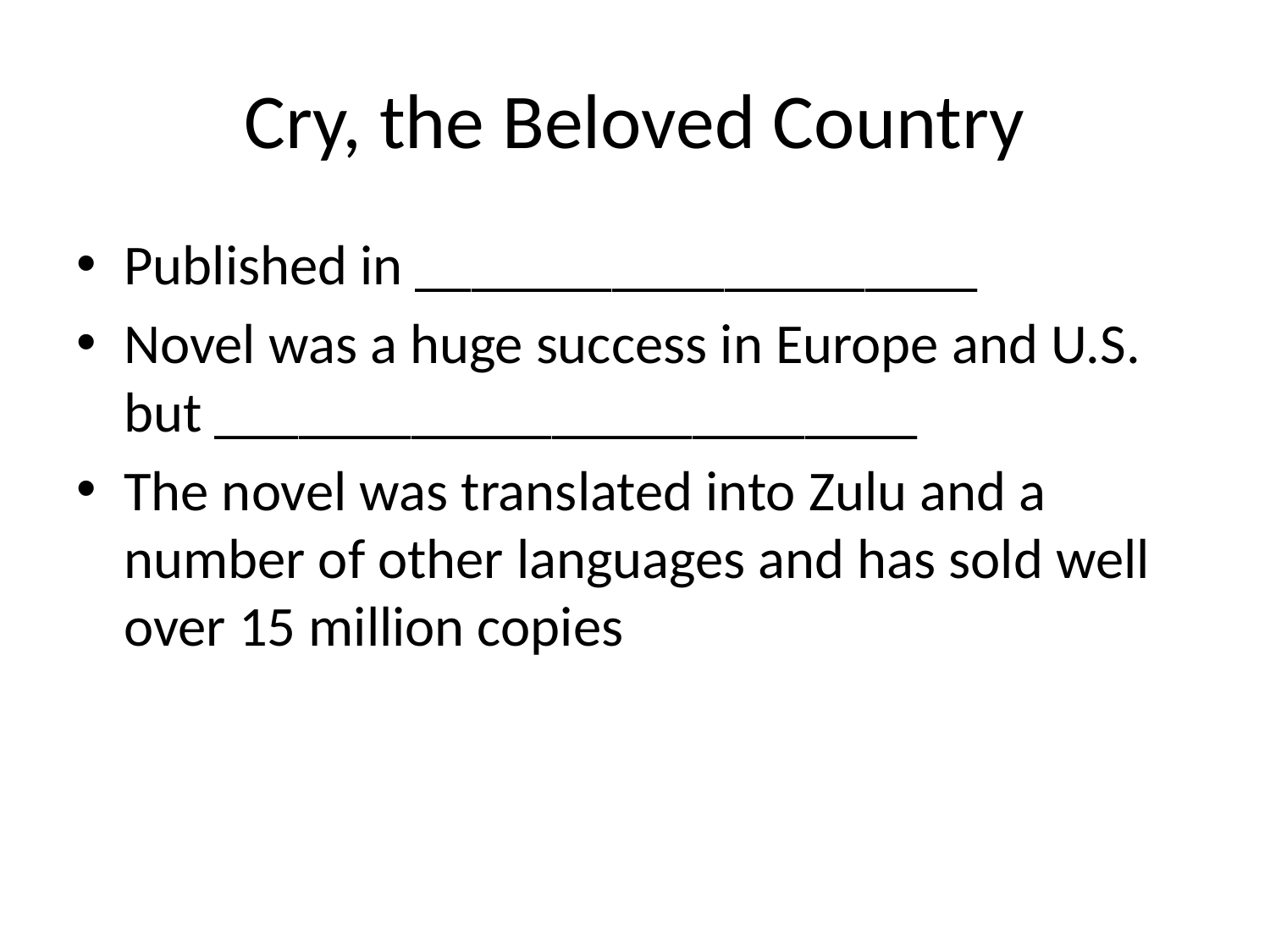

# Cry, the Beloved Country
Published in ____________________
Novel was a huge success in Europe and U.S. but _________________________
The novel was translated into Zulu and a number of other languages and has sold well over 15 million copies